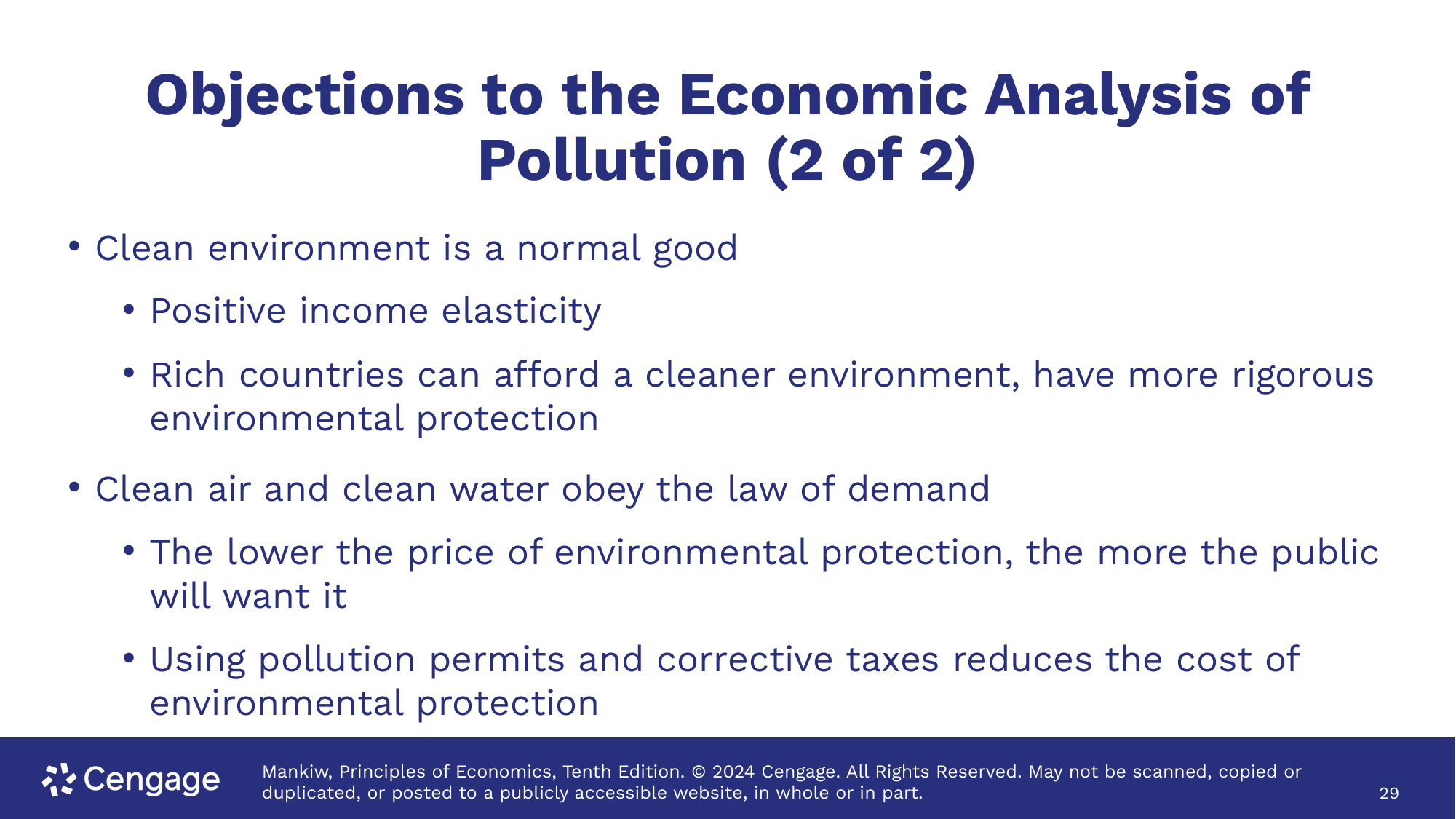

# Objections to the Economic Analysis of Pollution (2 of 2)
Clean environment is a normal good
Positive income elasticity
Rich countries can afford a cleaner environment, have more rigorous environmental protection
Clean air and clean water obey the law of demand
The lower the price of environmental protection, the more the public will want it
Using pollution permits and corrective taxes reduces the cost of environmental protection